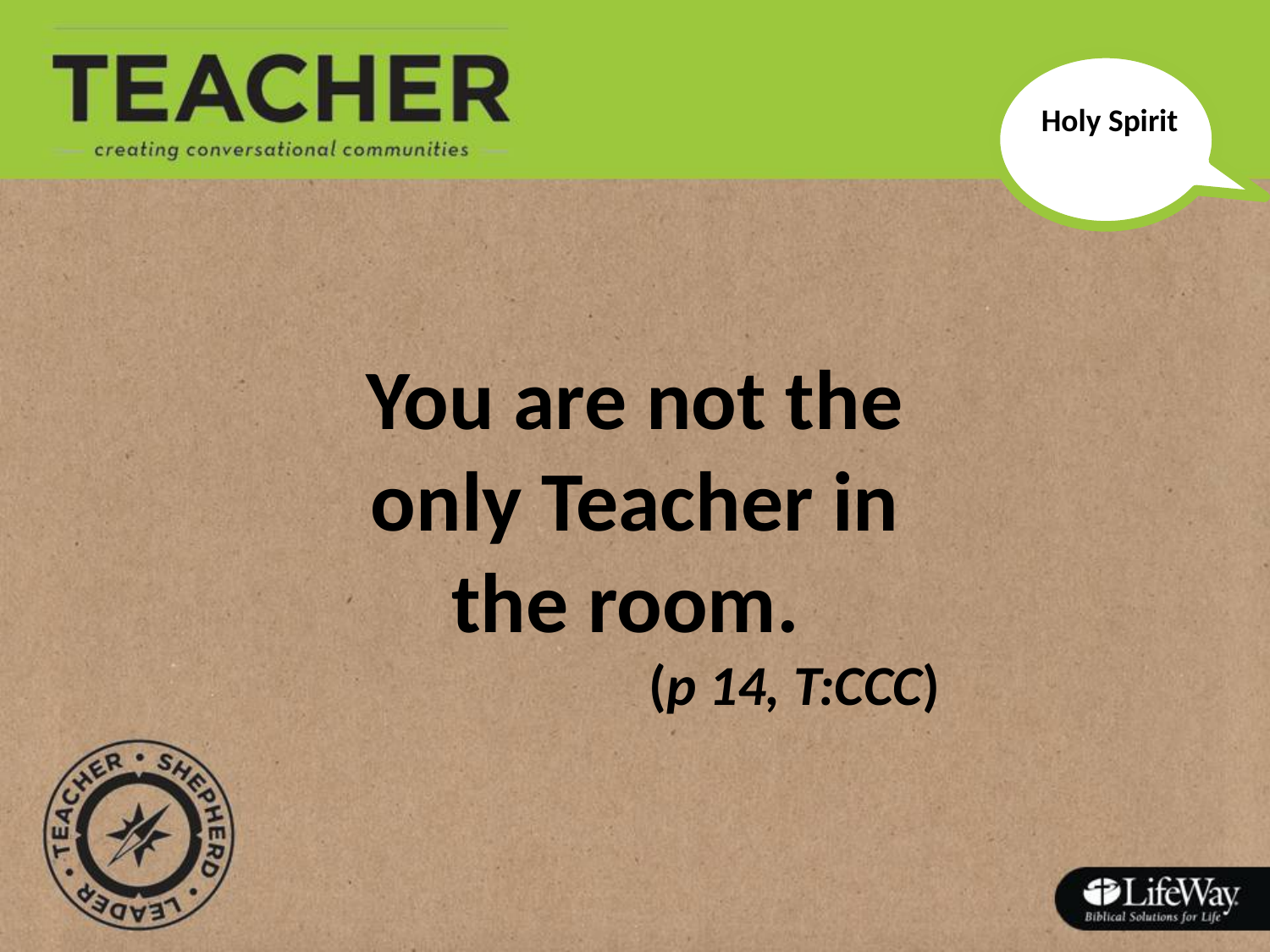

Holy Spirit
You are not the only Teacher in the room.
(p 14, T:CCC)